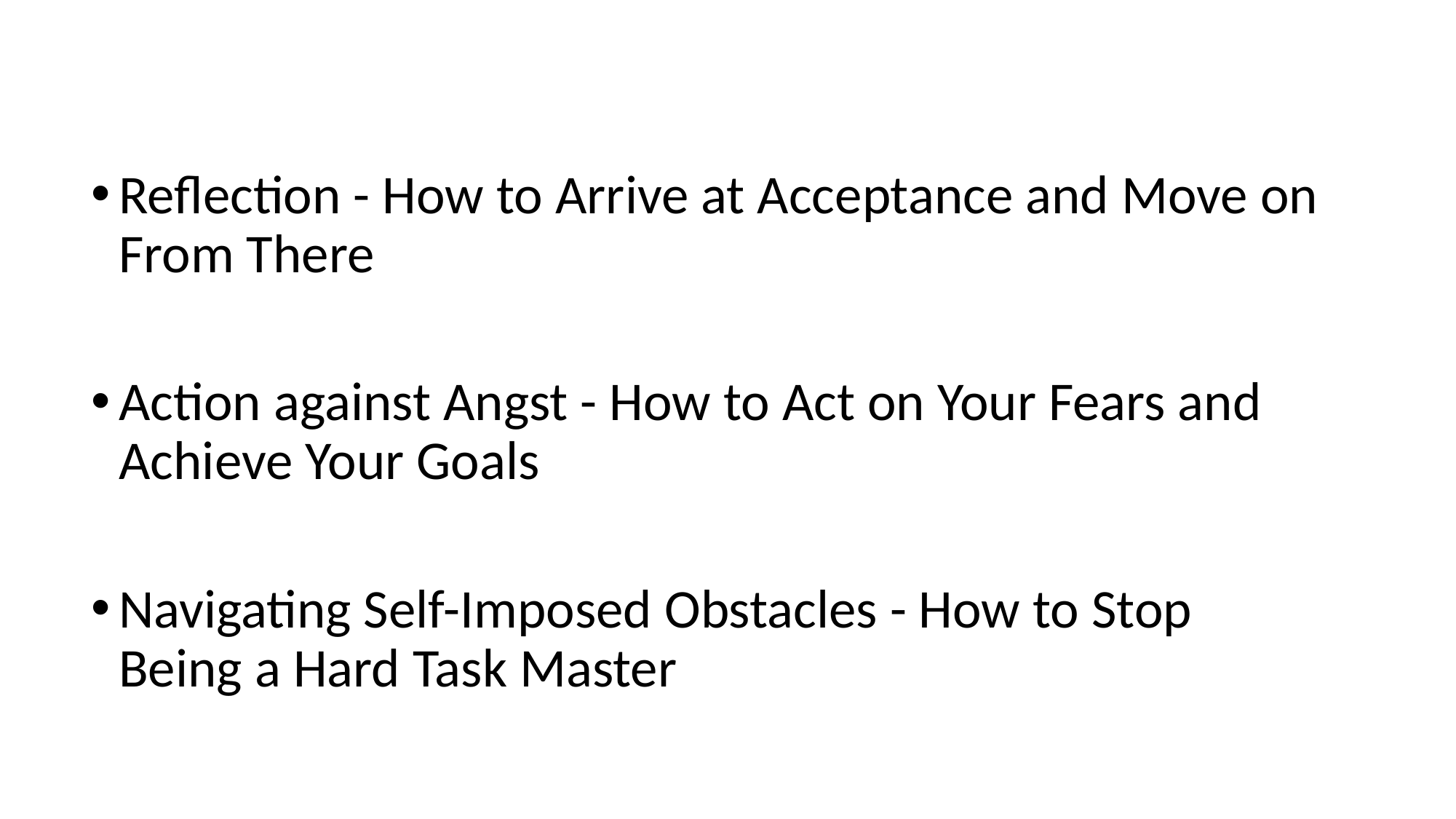

Reflection - How to Arrive at Acceptance and Move on From There

Action against Angst - How to Act on Your Fears and Achieve Your Goals

Navigating Self-Imposed Obstacles - How to Stop Being a Hard Task Master